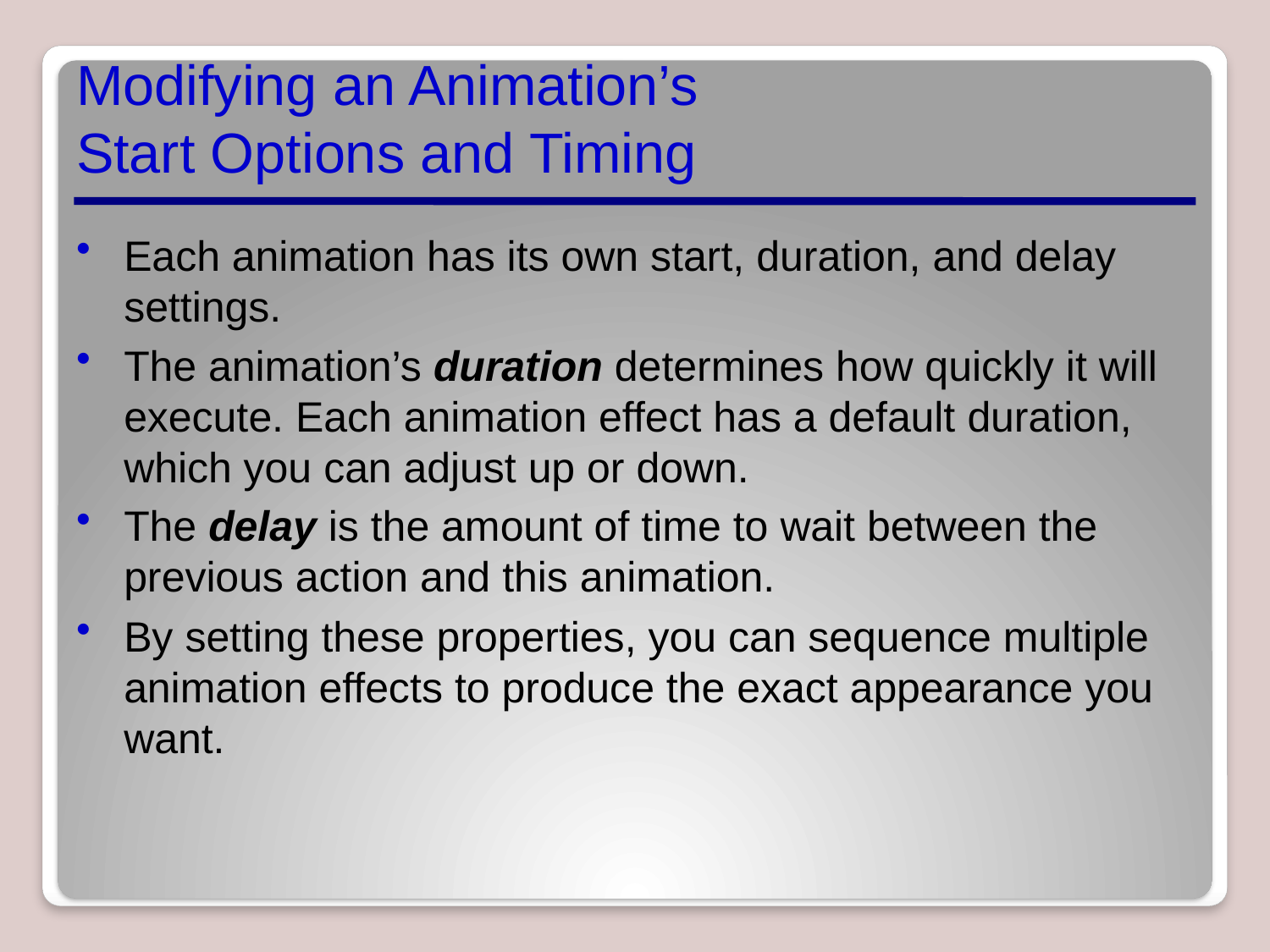

# Modifying an Animation’s Start Options and Timing
Each animation has its own start, duration, and delay settings.
The animation’s duration determines how quickly it will execute. Each animation effect has a default duration, which you can adjust up or down.
The delay is the amount of time to wait between the previous action and this animation.
By setting these properties, you can sequence multiple animation effects to produce the exact appearance you want.